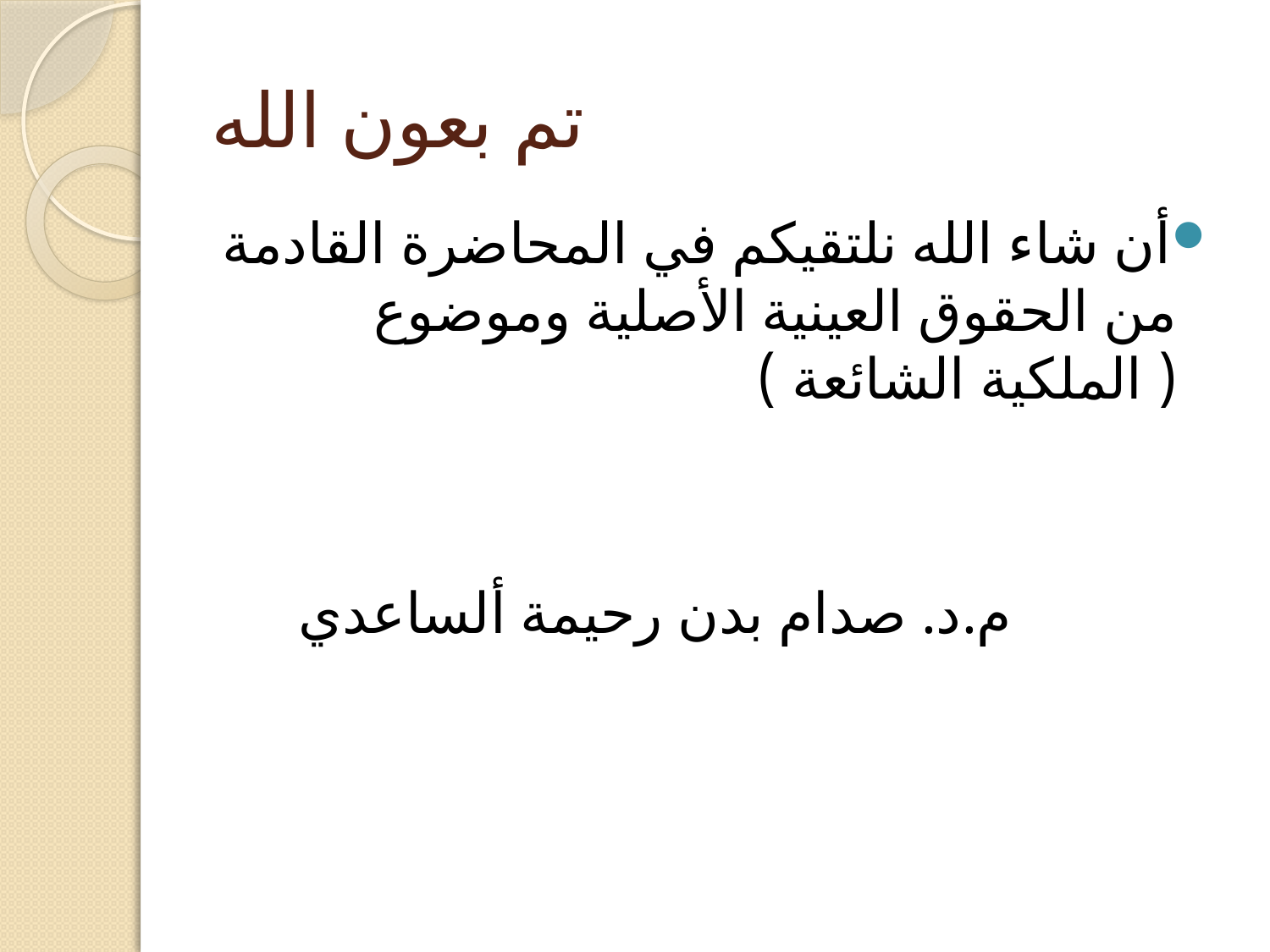

# تم بعون الله
أن شاء الله نلتقيكم في المحاضرة القادمة من الحقوق العينية الأصلية وموضوع ( الملكية الشائعة )

              م.د. صدام بدن رحيمة ألساعدي